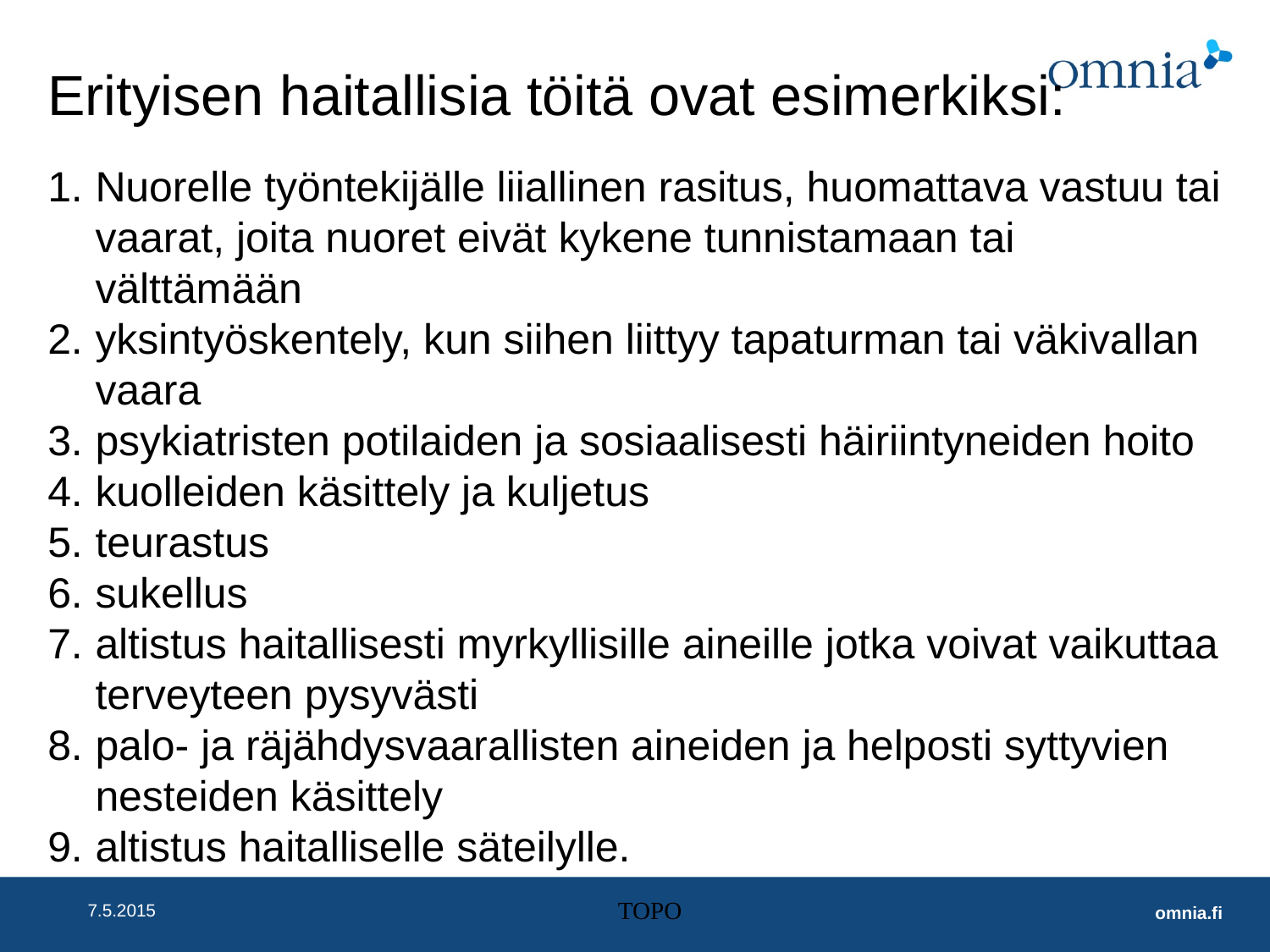

# Erityisen haitallisia töitä ovat esimerkiksi:
Nuorelle työntekijälle liiallinen rasitus, huomattava vastuu tai vaarat, joita nuoret eivät kykene tunnistamaan tai välttämään
yksintyöskentely, kun siihen liittyy tapaturman tai väkivallan vaara
psykiatristen potilaiden ja sosiaalisesti häiriintyneiden hoito
kuolleiden käsittely ja kuljetus
teurastus
sukellus
altistus haitallisesti myrkyllisille aineille jotka voivat vaikuttaa terveyteen pysyvästi
palo- ja räjähdysvaarallisten aineiden ja helposti syttyvien nesteiden käsittely
altistus haitalliselle säteilylle.
7.5.2015
TOPO